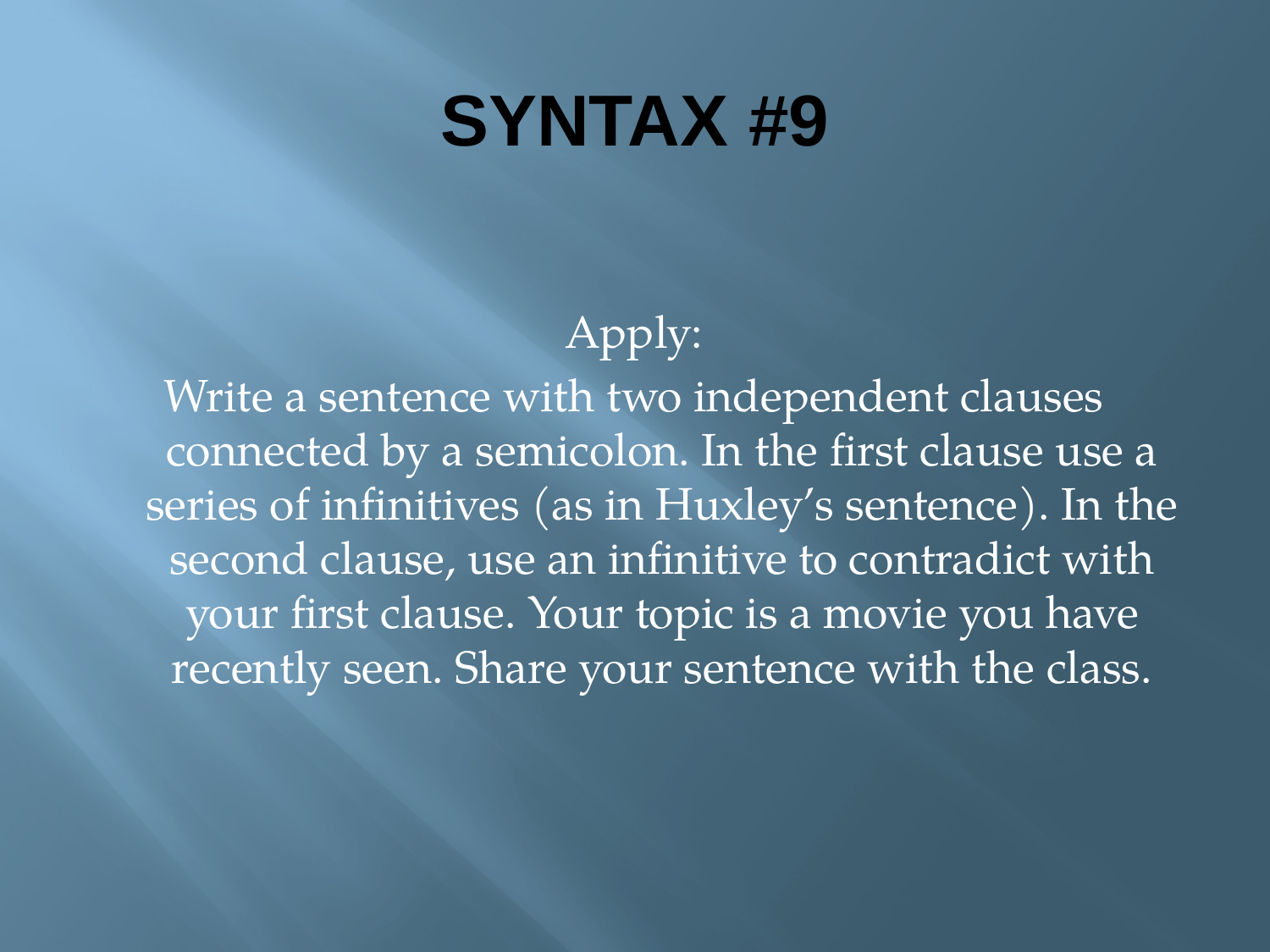

# SYNTAX #9
Apply:
Write a sentence with two independent clauses connected by a semicolon. In the first clause use a series of infinitives (as in Huxley’s sentence). In the second clause, use an infinitive to contradict with your first clause. Your topic is a movie you have recently seen. Share your sentence with the class.